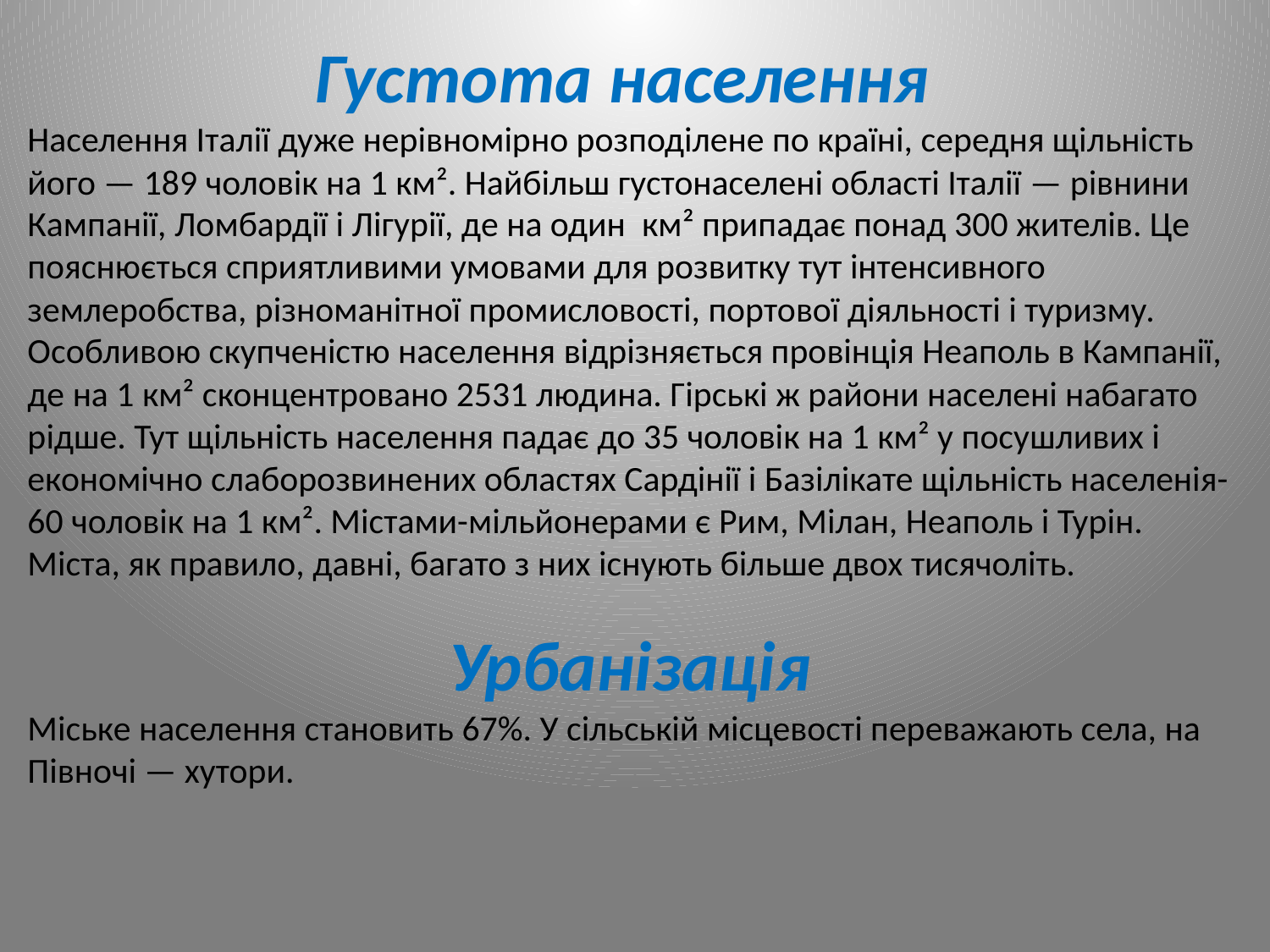

Густота населення
Населення Італії дуже нерівномірно розподілене по країні, середня щільність його — 189 чоловік на 1 км². Найбільш густонаселені області Італії — рівнини Кампанії, Ломбардії і Лігурії, де на один  км² припадає понад 300 жителів. Це пояснюється сприятливими умовами для розвитку тут інтенсивного землеробства, різноманітної промисловості, портової діяльності і туризму. Особливою скупченістю населення відрізняється провінція Неаполь в Кампанії, де на 1 км² сконцентровано 2531 людина. Гірські ж райони населені набагато рідше. Тут щільність населення падає до 35 чоловік на 1 км² у посушливих і економічно слаборозвинених областях Сардінії і Базілікате щільність населенія- 60 чоловік на 1 км². Містами-мільйонерами є Рим, Мілан, Неаполь і Турін. Міста, як правило, давні, багато з них існують більше двох тисячоліть.

Урбанізація
Міське населення становить 67%. У сільській місцевості переважають села, на Півночі — хутори.